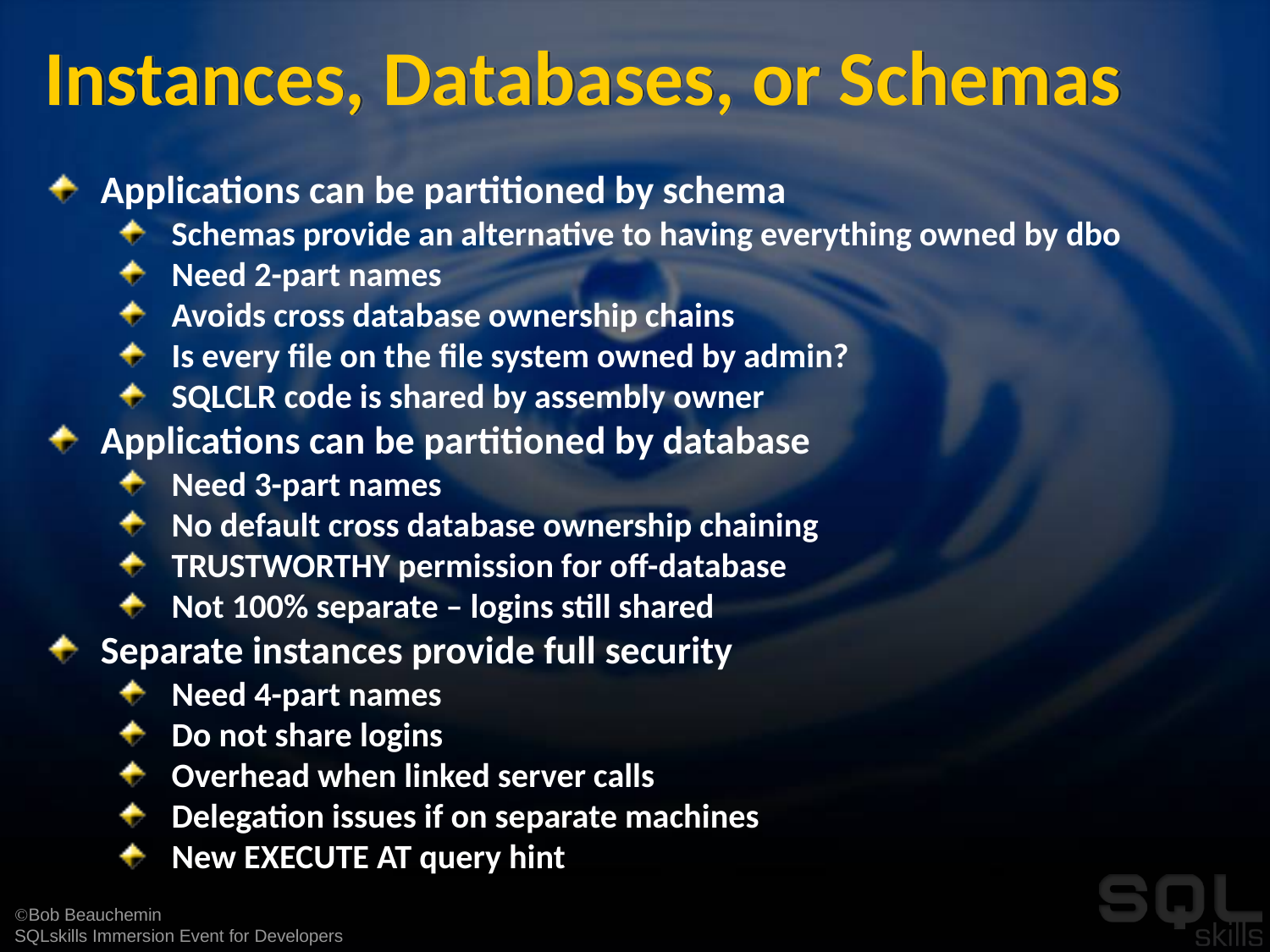

# Instances, Databases, or Schemas
Applications can be partitioned by schema
Schemas provide an alternative to having everything owned by dbo
Need 2-part names
Avoids cross database ownership chains
Is every file on the file system owned by admin?
SQLCLR code is shared by assembly owner
Applications can be partitioned by database
Need 3-part names
No default cross database ownership chaining
TRUSTWORTHY permission for off-database
Not 100% separate – logins still shared
Separate instances provide full security
Need 4-part names
Do not share logins
Overhead when linked server calls
Delegation issues if on separate machines
New EXECUTE AT query hint